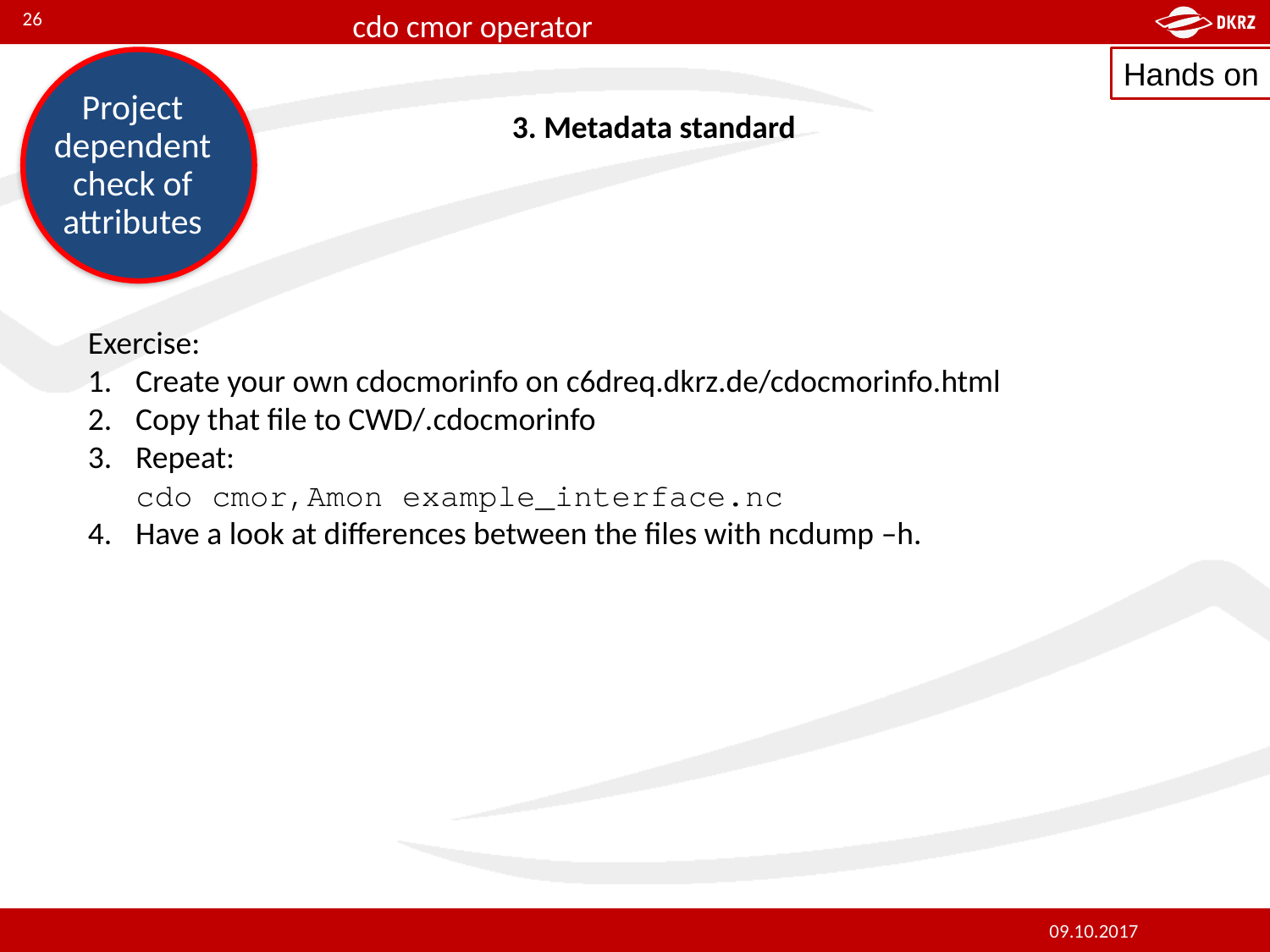

26

Project dependent check of attributes
3. Metadata standard

Exercise:
Create your own cdocmorinfo on c6dreq.dkrz.de/cdocmorinfo.html
Copy that file to CWD/.cdocmorinfo
Repeat:
cdo cmor,Amon example_interface.nc
Have a look at differences between the files with ncdump –h.
09.10.2017